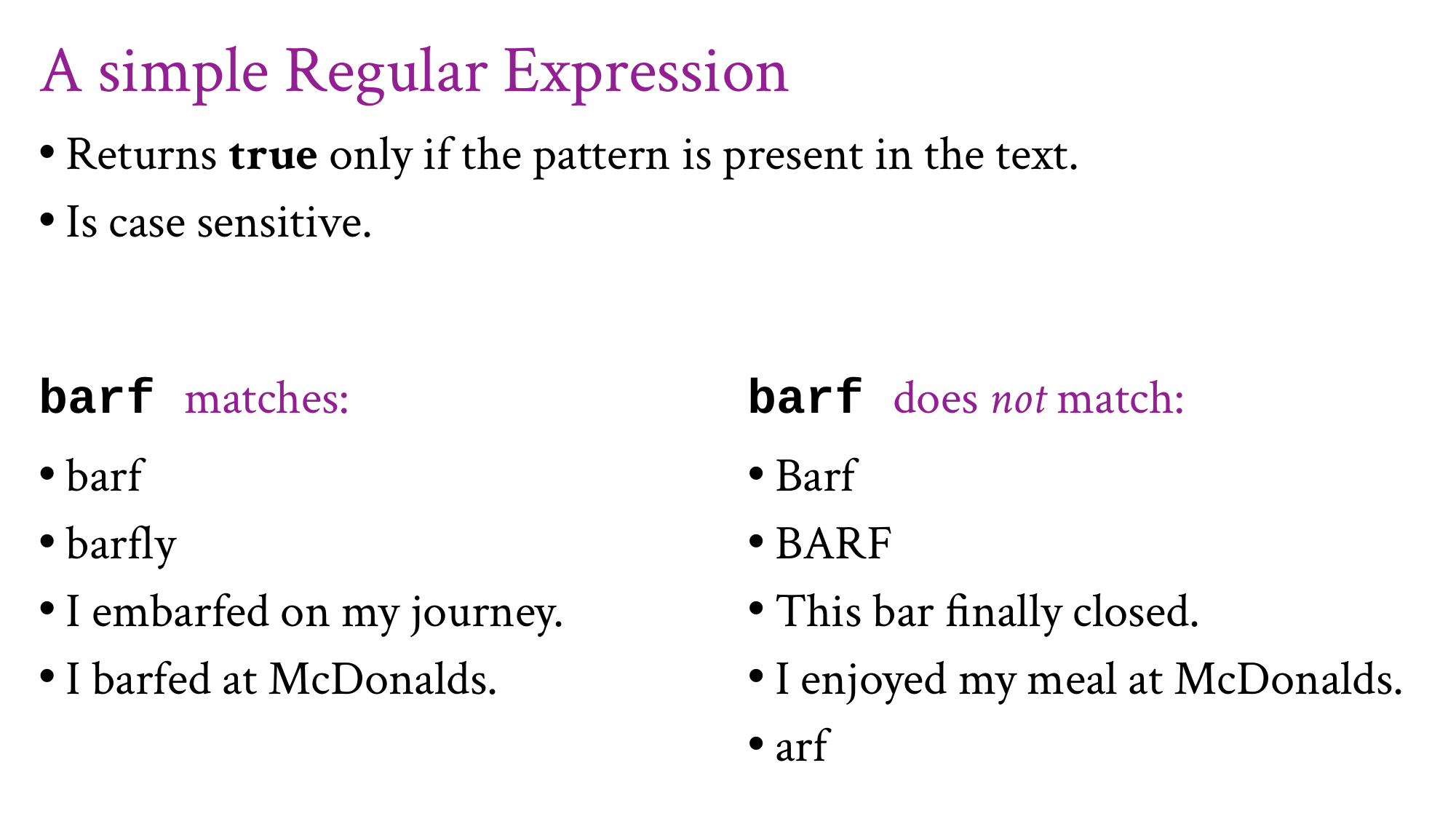

# A simple Regular Expression
Returns true only if the pattern is present in the text.
Is case sensitive.

barf matches:
barf does not match:
Barf
BARF
This bar finally closed.
I enjoyed my meal at McDonalds.
arf

barf
barfly
I embarfed on my journey.
I barfed at McDonalds.